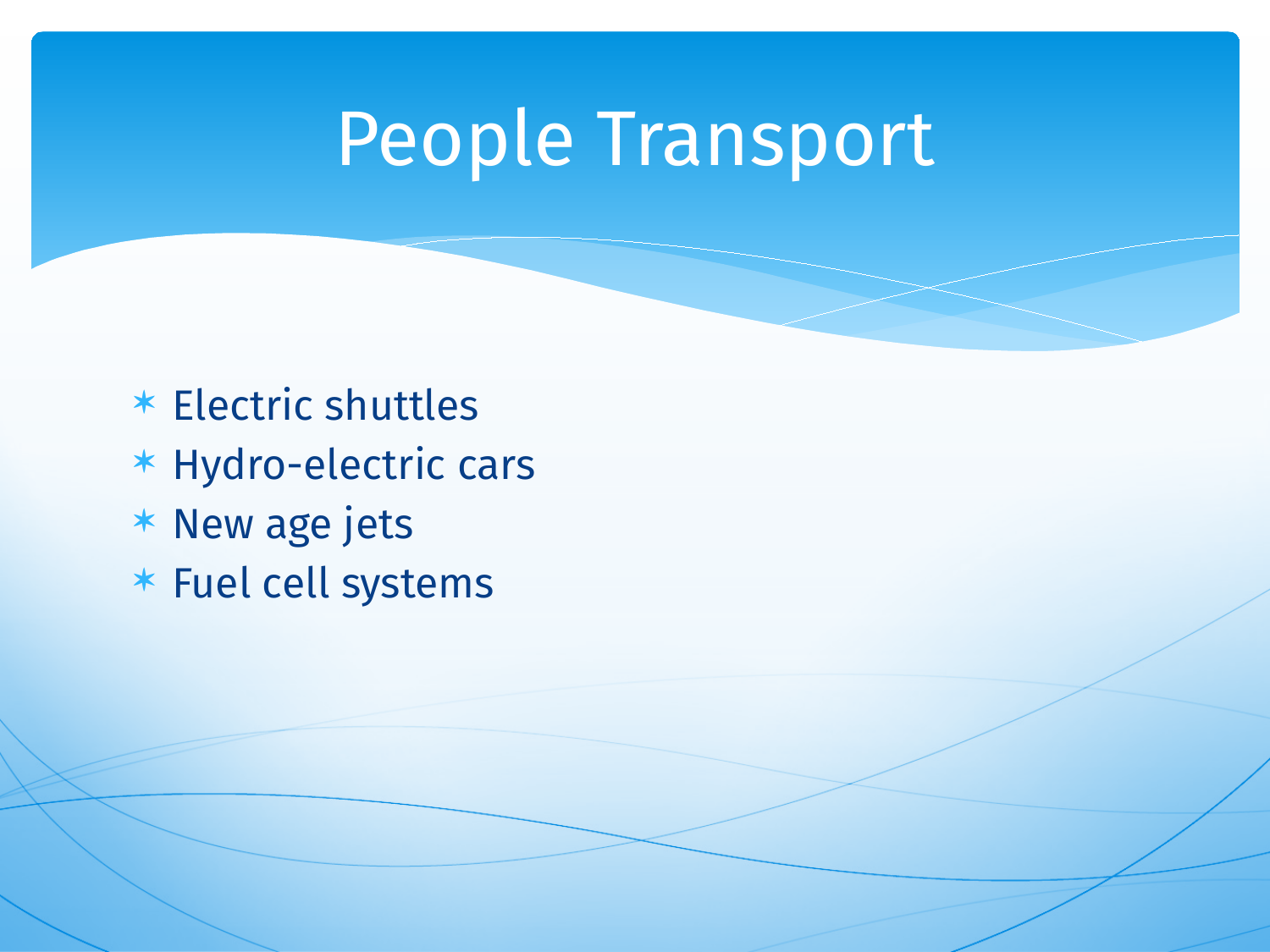

# People Transport
Electric shuttles
Hydro-electric cars
New age jets
Fuel cell systems